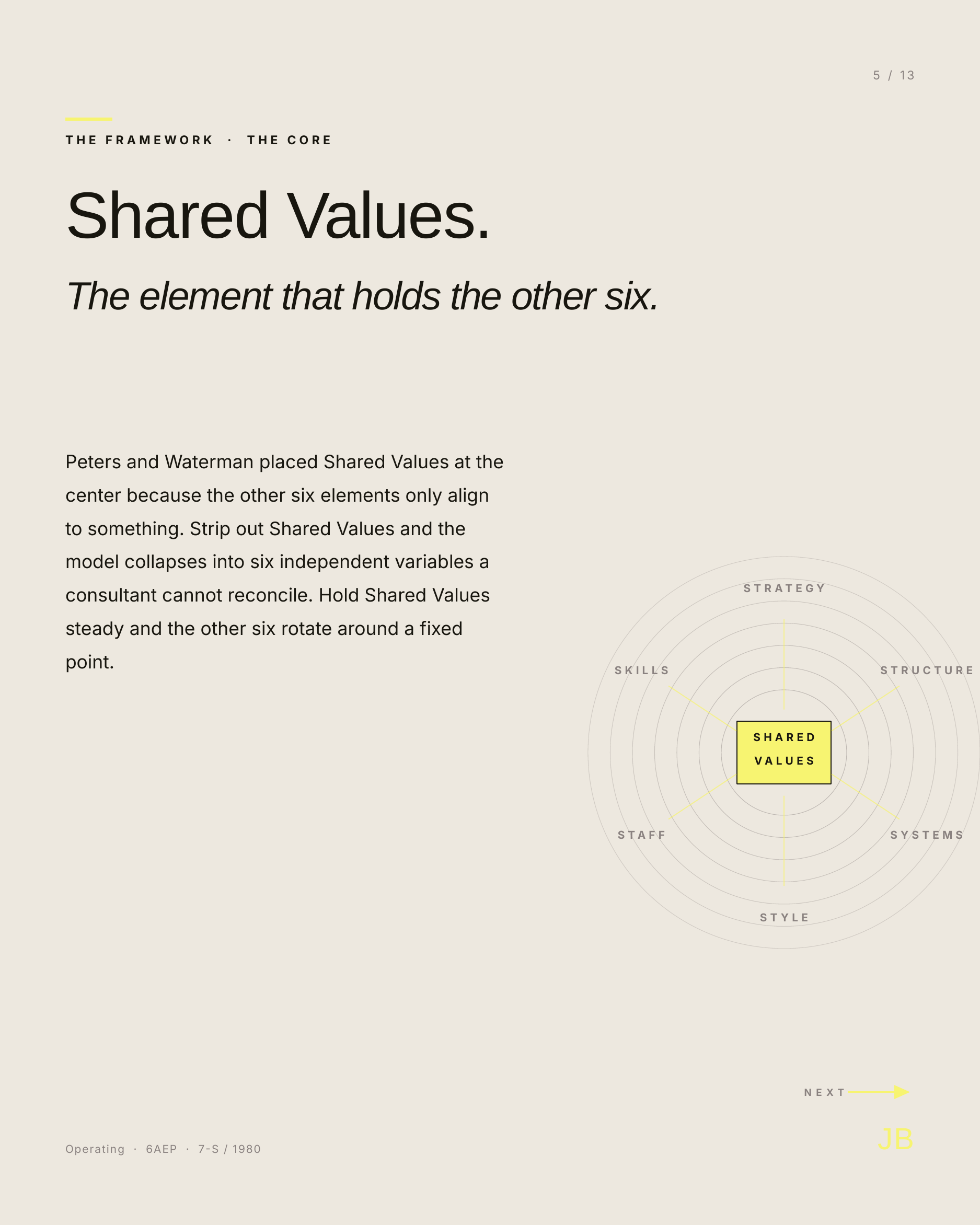

5 / 13

THE FRAMEWORK  ·  THE CORE
Shared Values.
The element that holds the other six.
Peters and Waterman placed Shared Values at the center because the other six elements only align to something. Strip out Shared Values and the model collapses into six independent variables a consultant cannot reconcile. Hold Shared Values steady and the other six rotate around a fixed point.

STRATEGY

SKILLS
STRUCTURE

SHARED

VALUES

STAFF
SYSTEMS
STYLE
NEXT

JB
Operating  ·  6AEP  ·  7-S / 1980